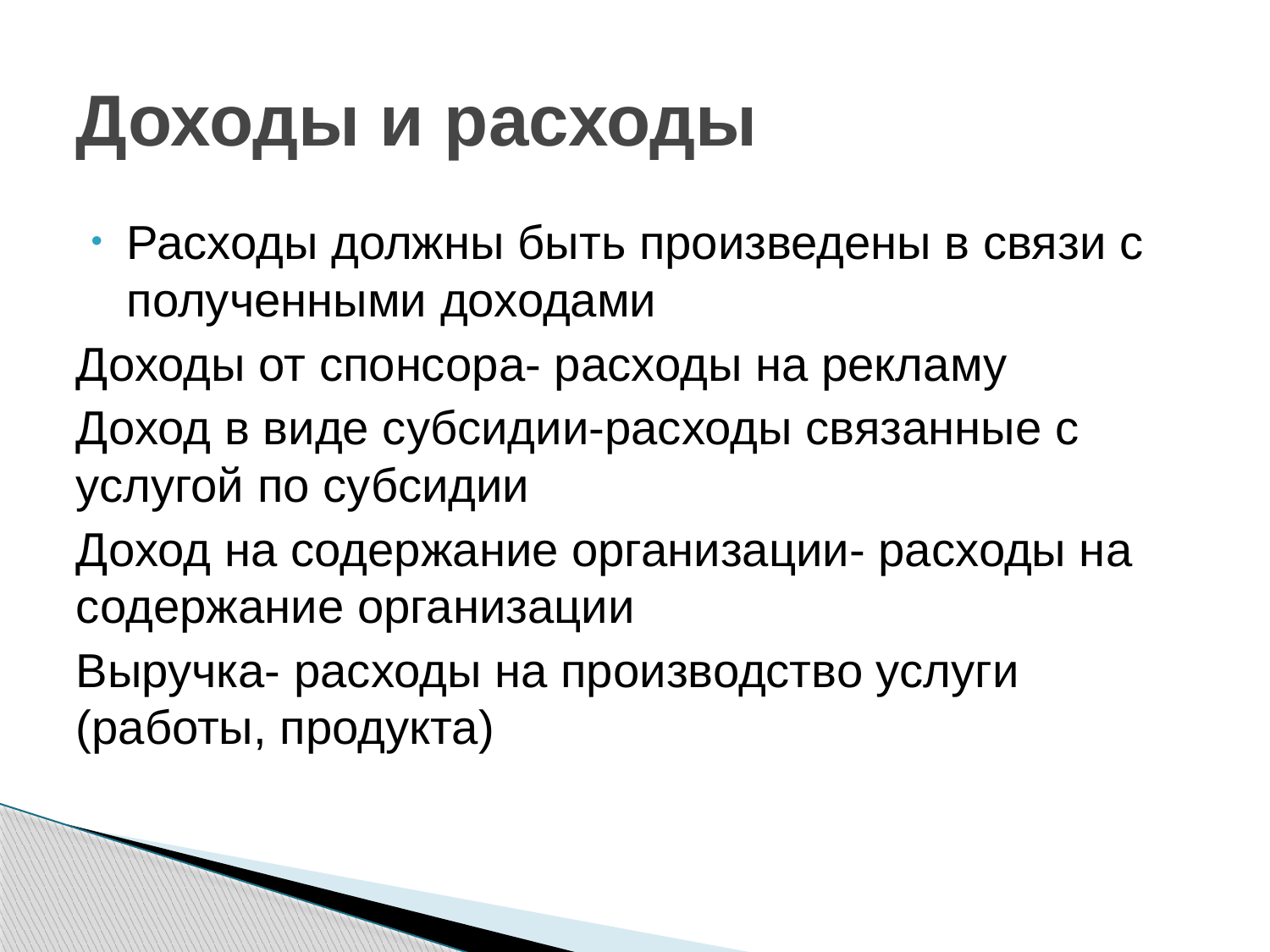

# Доходы и расходы
Расходы должны быть произведены в связи с  полученными доходами
Доходы от спонсора- расходы на рекламу
Доход в виде субсидии-расходы связанные с услугой по субсидии
Доход на содержание организации- расходы на содержание организации
Выручка- расходы на производство услуги (работы, продукта)